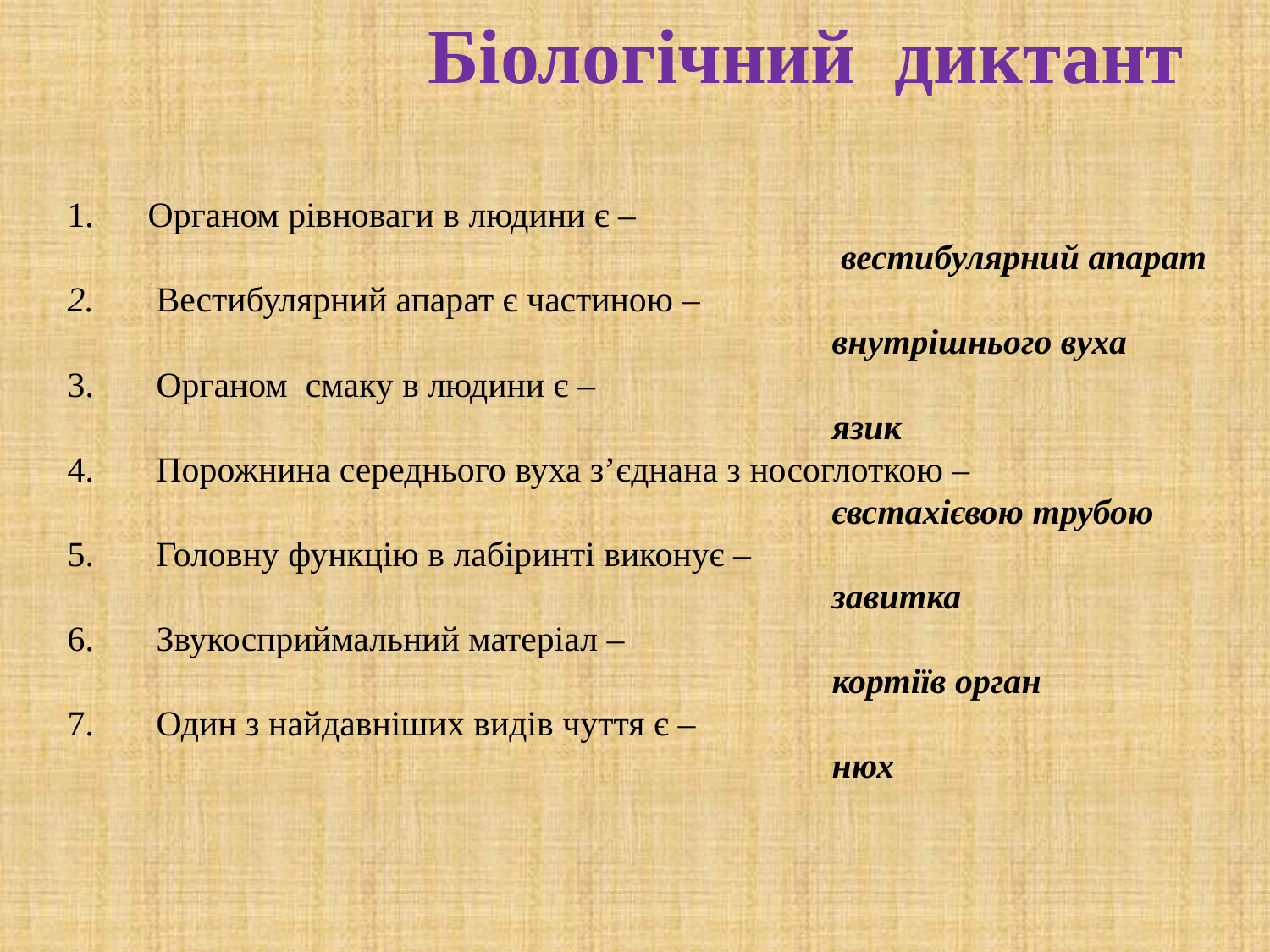

Біологічний  диктант

 Органом рівноваги в людини є –
                                                                                       вестибулярний апарат
2.       Вестибулярний апарат є частиною –
                                                                                      внутрішнього вуха
3.       Органом  смаку в людини є –
                                                                                      язик
4.       Порожнина середнього вуха з’єднана з носоглоткою –
                                                                                      євстахієвою трубою
5.       Головну функцію в лабіринті виконує –
                                                                                      завитка
6.       Звукосприймальний матеріал –
                                                                                      кортіїв орган
7.       Один з найдавніших видів чуття є –
                                                                                      нюх